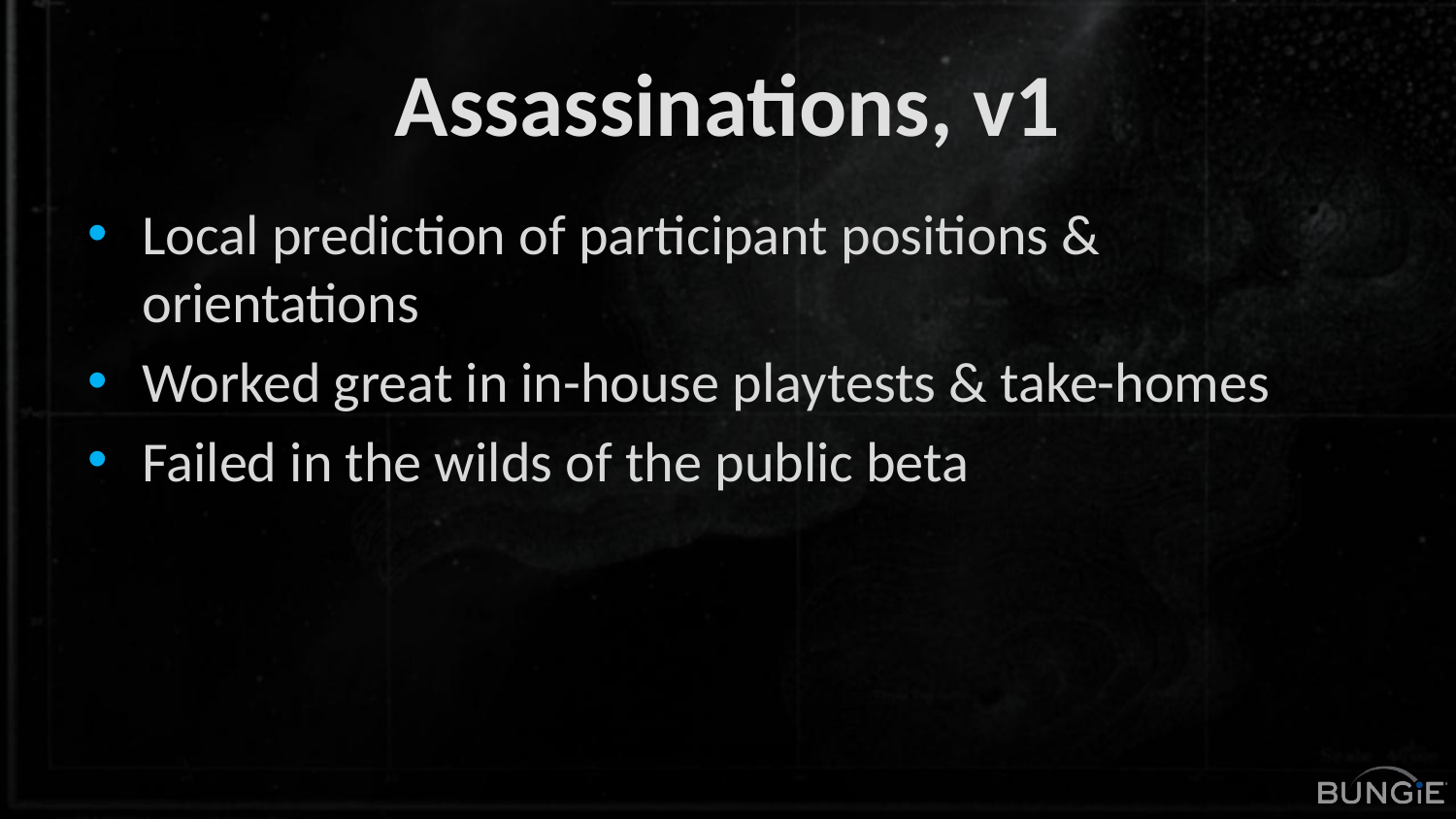

# Assassinations, v1
Local prediction of participant positions & orientations
Worked great in in-house playtests & take-homes
Failed in the wilds of the public beta